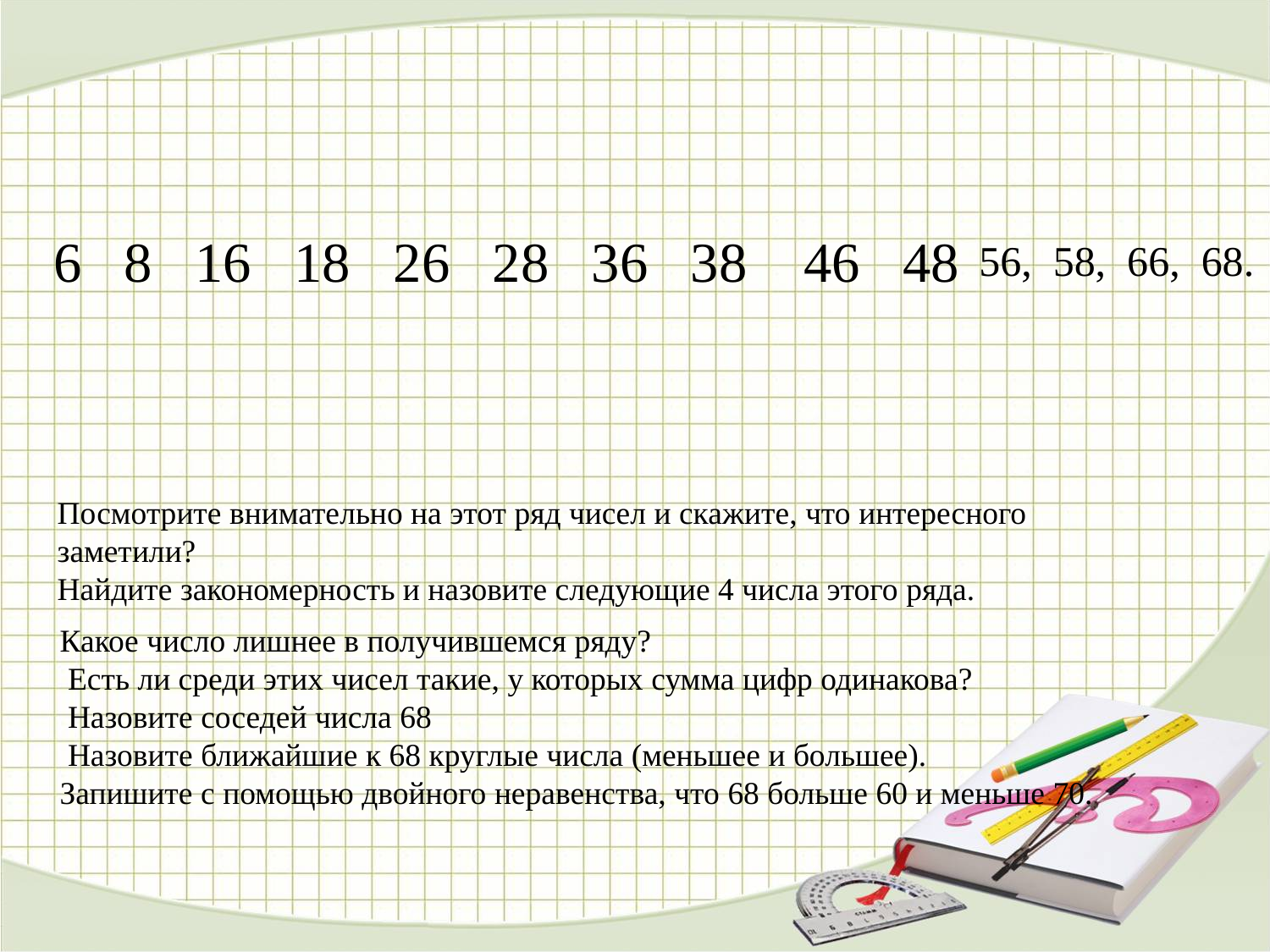

6   8   16   18   26   28   36   38    46   48
56,  58,  66,  68.
Посмотрите внимательно на этот ряд чисел и скажите, что интересного заметили?
Найдите закономерность и назовите следующие 4 числа этого ряда.
Какое число лишнее в получившемся ряду?
 Есть ли среди этих чисел такие, у которых сумма цифр одинакова?
 Назовите соседей числа 68
 Назовите ближайшие к 68 круглые числа (меньшее и большее).
Запишите с помощью двойного неравенства, что 68 больше 60 и меньше 70.